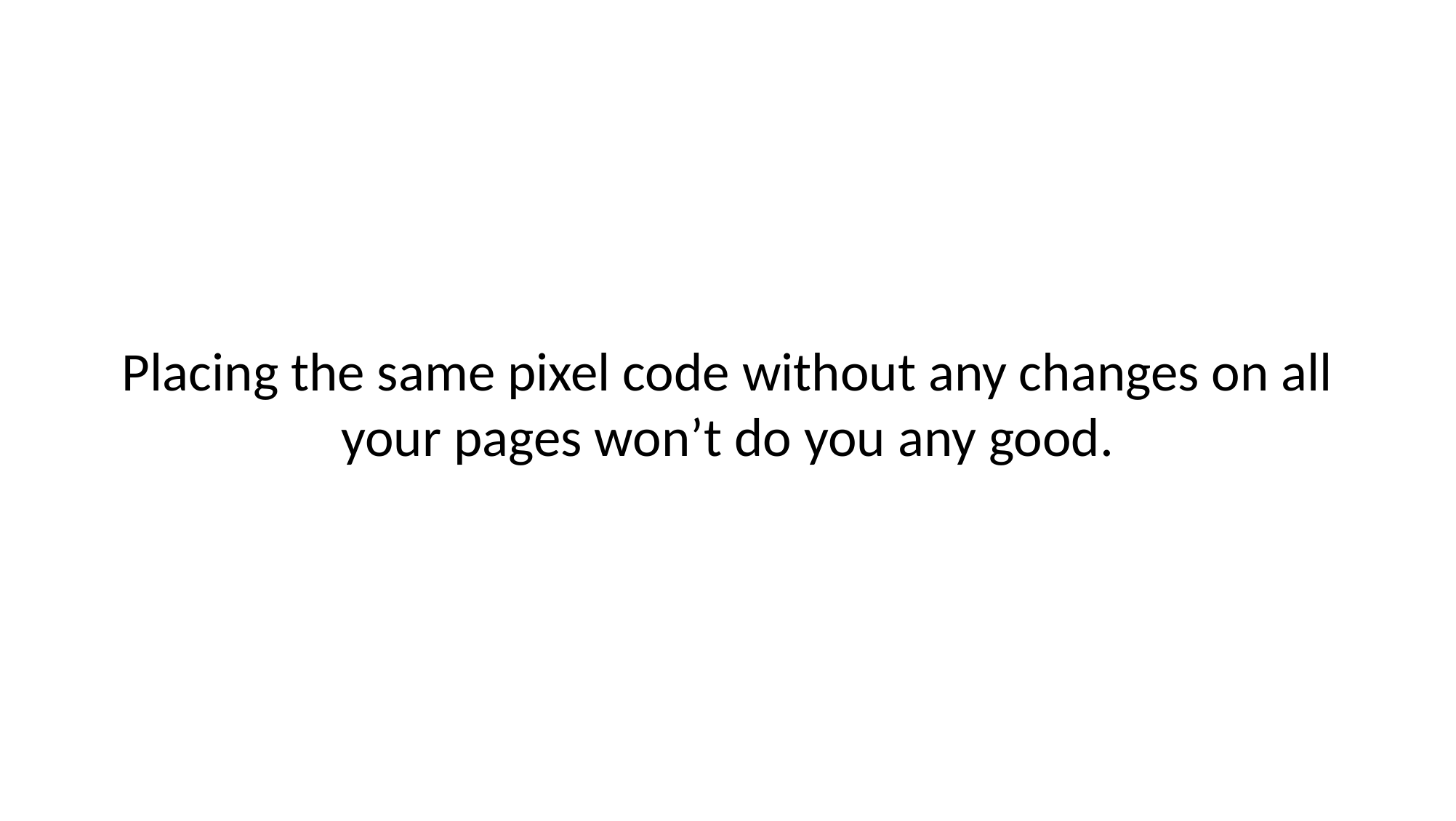

# Placing the same pixel code without any changes on all your pages won’t do you any good.